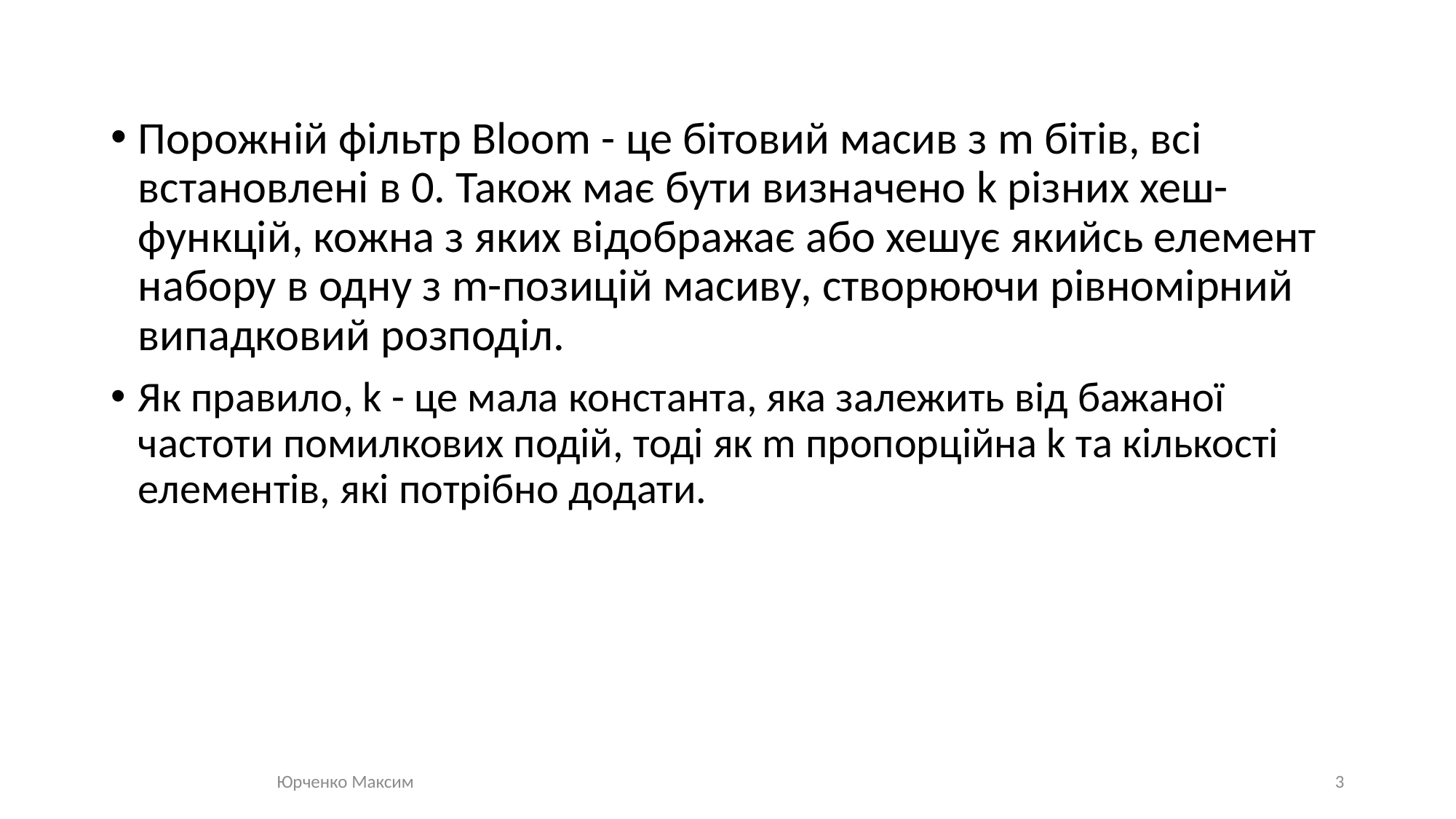

#
Порожній фільтр Bloom - це бітовий масив з m бітів, всі встановлені в 0. Також має бути визначено k різних хеш-функцій, кожна з яких відображає або хешує якийсь елемент набору в одну з m-позицій масиву, створюючи рівномірний випадковий розподіл.
Як правило, k - це мала константа, яка залежить від бажаної частоти помилкових подій, тоді як m пропорційна k та кількості елементів, які потрібно додати.
Юрченко Максим
3